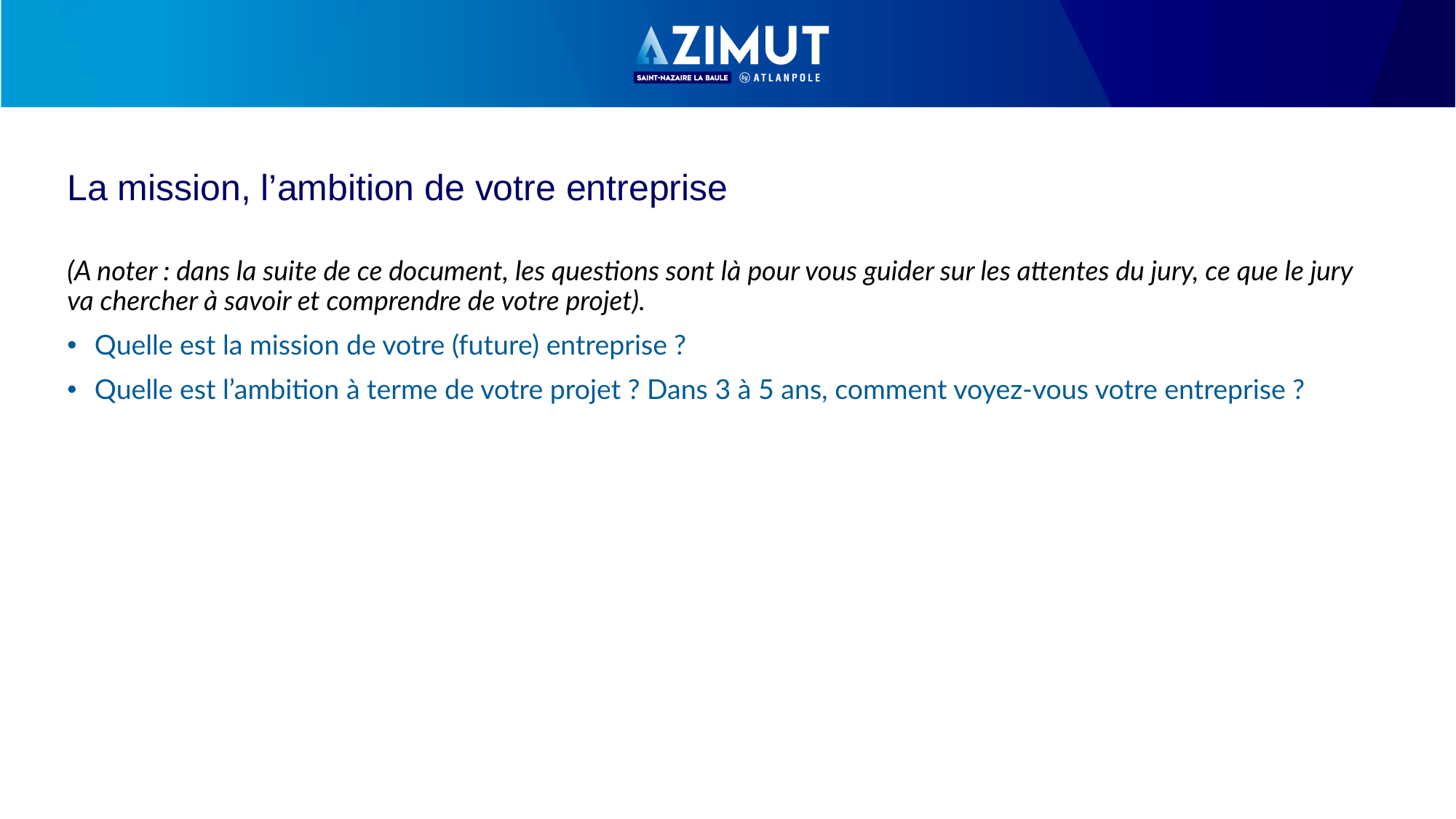

# La mission, l’ambition de votre entreprise
(A noter : dans la suite de ce document, les questions sont là pour vous guider sur les attentes du jury, ce que le jury va chercher à savoir et comprendre de votre projet).
Quelle est la mission de votre (future) entreprise ?
Quelle est l’ambition à terme de votre projet ? Dans 3 à 5 ans, comment voyez-vous votre entreprise ?